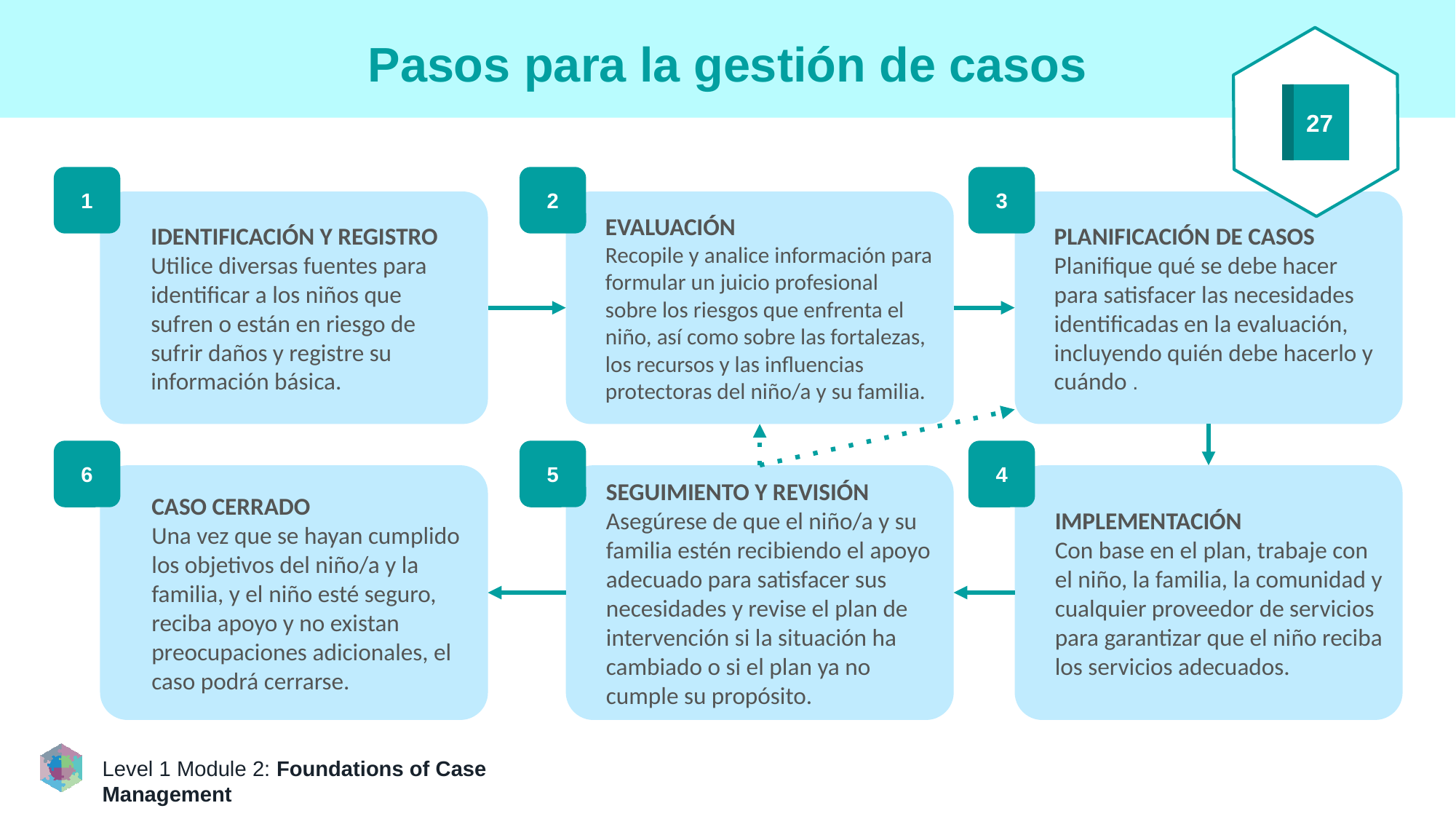

27

# Pasos para la gestión de casos
1
2
3
IDENTIFICACIÓN Y REGISTRO
Utilice diversas fuentes para identificar a los niños que sufren o están en riesgo de sufrir daños y registre su información básica.
EVALUACIÓN
Recopile y analice información para formular un juicio profesional sobre los riesgos que enfrenta el niño, así como sobre las fortalezas, los recursos y las influencias protectoras del niño/a y su familia.
PLANIFICACIÓN DE CASOS
Planifique qué se debe hacer para satisfacer las necesidades identificadas en la evaluación, incluyendo quién debe hacerlo y cuándo .
6
5
4
CASO CERRADO
Una vez que se hayan cumplido los objetivos del niño/a y la familia, y el niño esté seguro, reciba apoyo y no existan preocupaciones adicionales, el caso podrá cerrarse.
SEGUIMIENTO Y REVISIÓN
Asegúrese de que el niño/a y su familia estén recibiendo el apoyo adecuado para satisfacer sus necesidades y revise el plan de intervención si la situación ha cambiado o si el plan ya no cumple su propósito.
IMPLEMENTACIÓN
Con base en el plan, trabaje con el niño, la familia, la comunidad y cualquier proveedor de servicios para garantizar que el niño reciba los servicios adecuados.